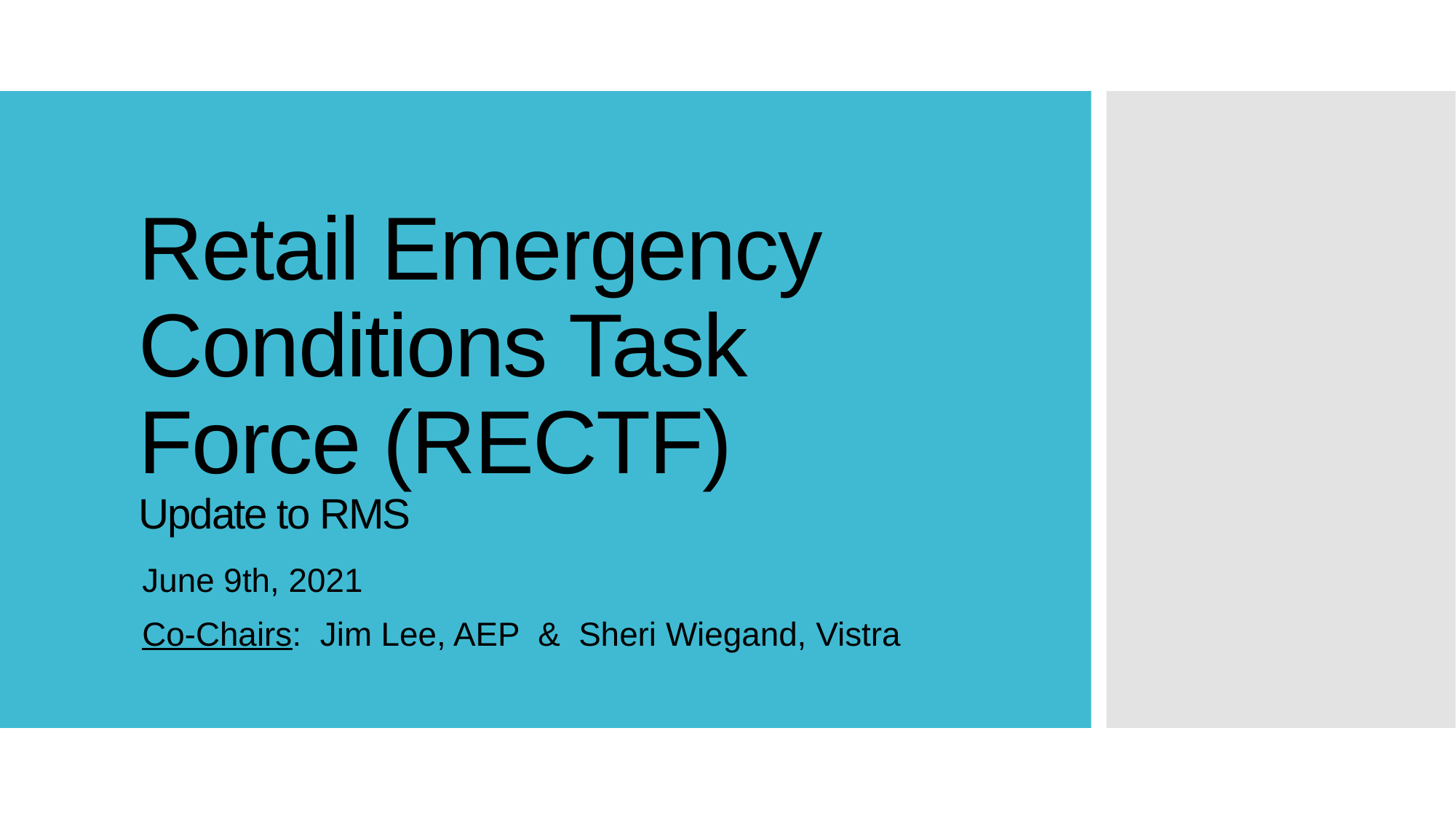

# Retail Emergency Conditions Task Force (RECTF) Update to RMS
June 9th, 2021
Co-Chairs:  Jim Lee, AEP  &  Sheri Wiegand, Vistra